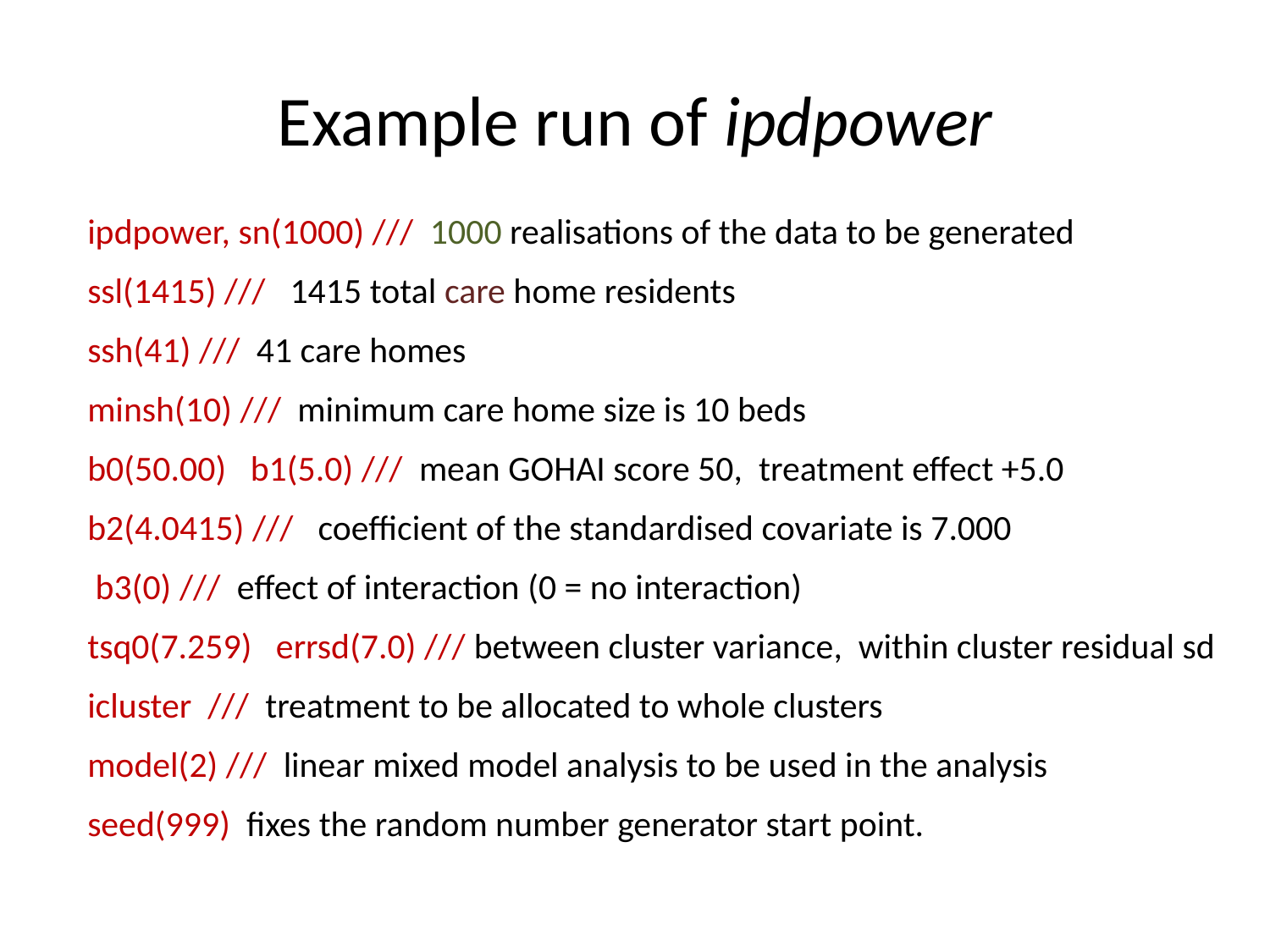

# Example run of ipdpower
ipdpower, sn(1000) ///  1000 realisations of the data to be generated
ssl(1415) ///   1415 total care home residents
ssh(41) ///  41 care homes
minsh(10) ///  minimum care home size is 10 beds
b0(50.00)   b1(5.0) ///  mean GOHAI score 50,  treatment effect +5.0
b2(4.0415) ///   coefficient of the standardised covariate is 7.000
 b3(0) ///  effect of interaction (0 = no interaction)
tsq0(7.259)   errsd(7.0) /// between cluster variance,  within cluster residual sd
icluster  ///  treatment to be allocated to whole clusters
model(2) ///  linear mixed model analysis to be used in the analysis
seed(999)  fixes the random number generator start point.